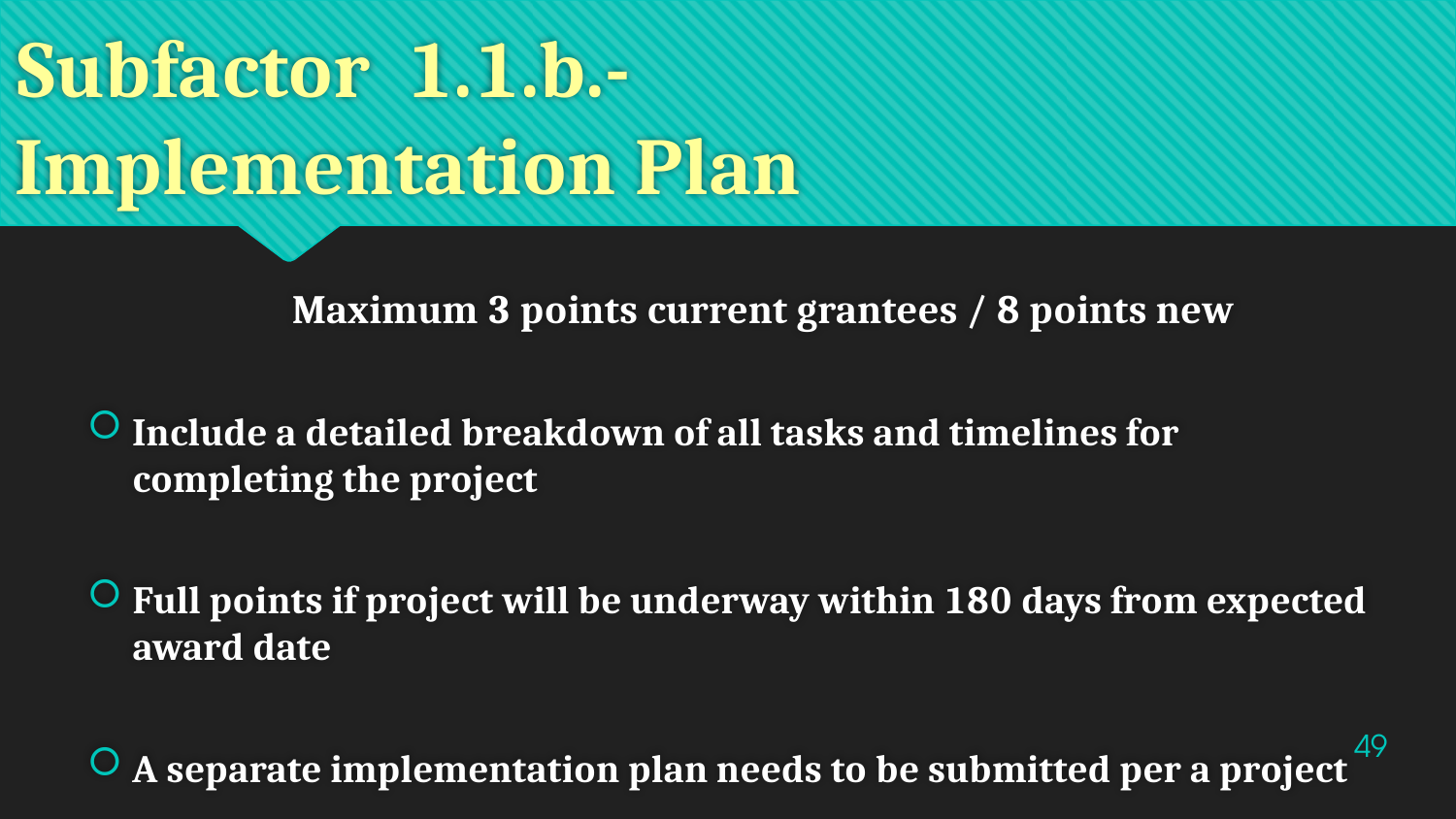

# Subfactor  1.1.b.- Implementation Plan
Maximum 3 points current grantees / 8 points new

Include a detailed breakdown of all tasks and timelines for completing the project

Full points if project will be underway within 180 days from expected award date

A separate implementation plan needs to be submitted per a project

49